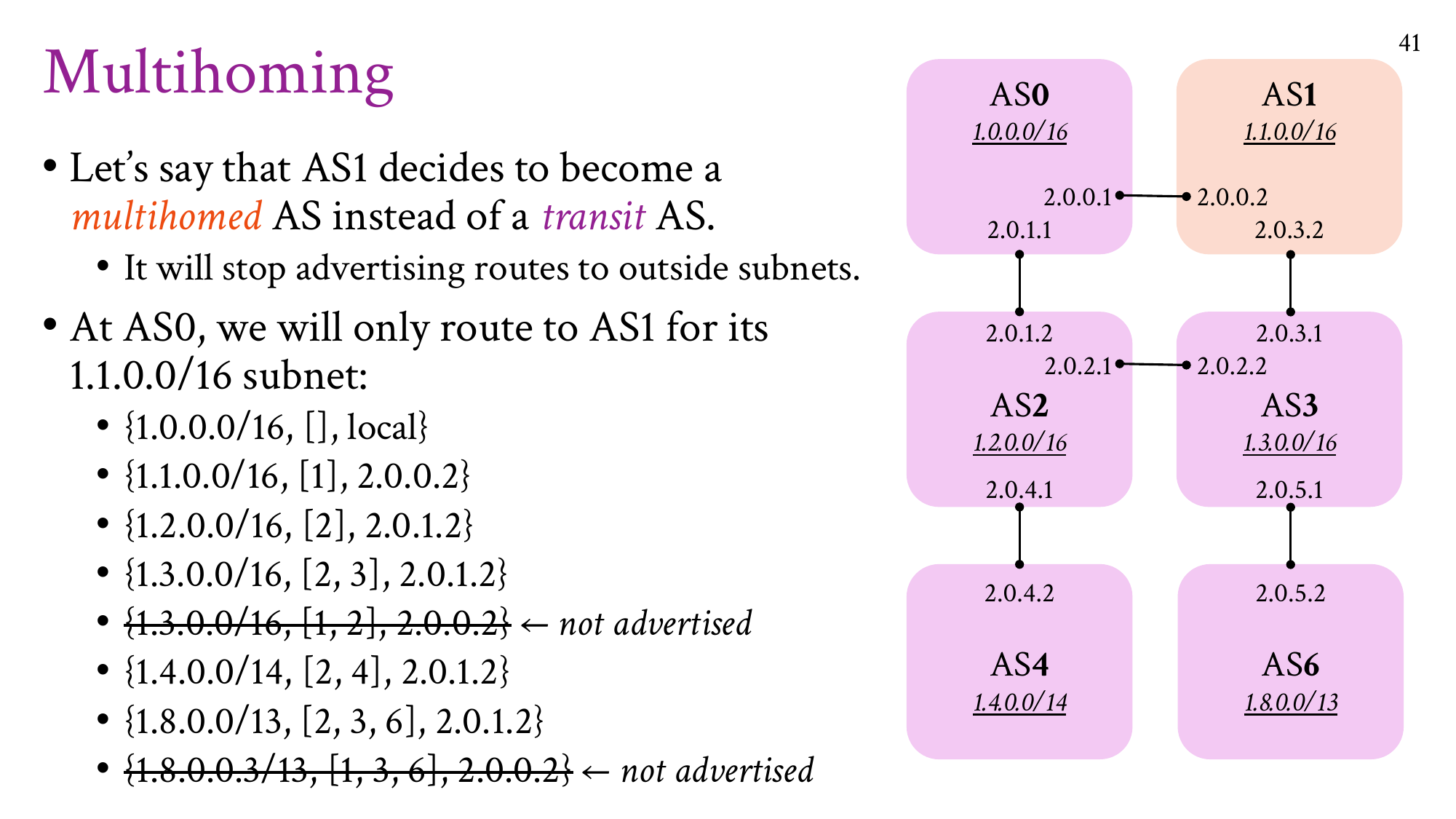

# Multihoming
AS0
1.0.0.0/16

2.0.0.1
2.0.1.1
AS1
1.1.0.0/16

2.0.0.2
2.0.3.2
2.0.1.2
2.0.2.1
AS2
1.2.0.0/16

2.0.4.1
2.0.3.1
2.0.2.2
AS3
1.3.0.0/16

2.0.5.1
2.0.4.2

AS4
1.4.0.0/14

2.0.5.2

AS6
1.8.0.0/13

Let’s say that AS1 decides to become a multihomed AS instead of a transit AS.
It will stop advertising routes to outside subnets.
At AS0, we will only route to AS1 for its 1.1.0.0/16 subnet:
{1.0.0.0/16, [], local}
{1.1.0.0/16, [1], 2.0.0.2}
{1.2.0.0/16, [2], 2.0.1.2}
{1.3.0.0/16, [2, 3], 2.0.1.2}
{1.3.0.0/16, [1, 2], 2.0.0.2} ← not advertised
{1.4.0.0/14, [2, 4], 2.0.1.2}
{1.8.0.0/13, [2, 3, 6], 2.0.1.2}
{1.8.0.0.3/13, [1, 3, 6], 2.0.0.2} ← not advertised